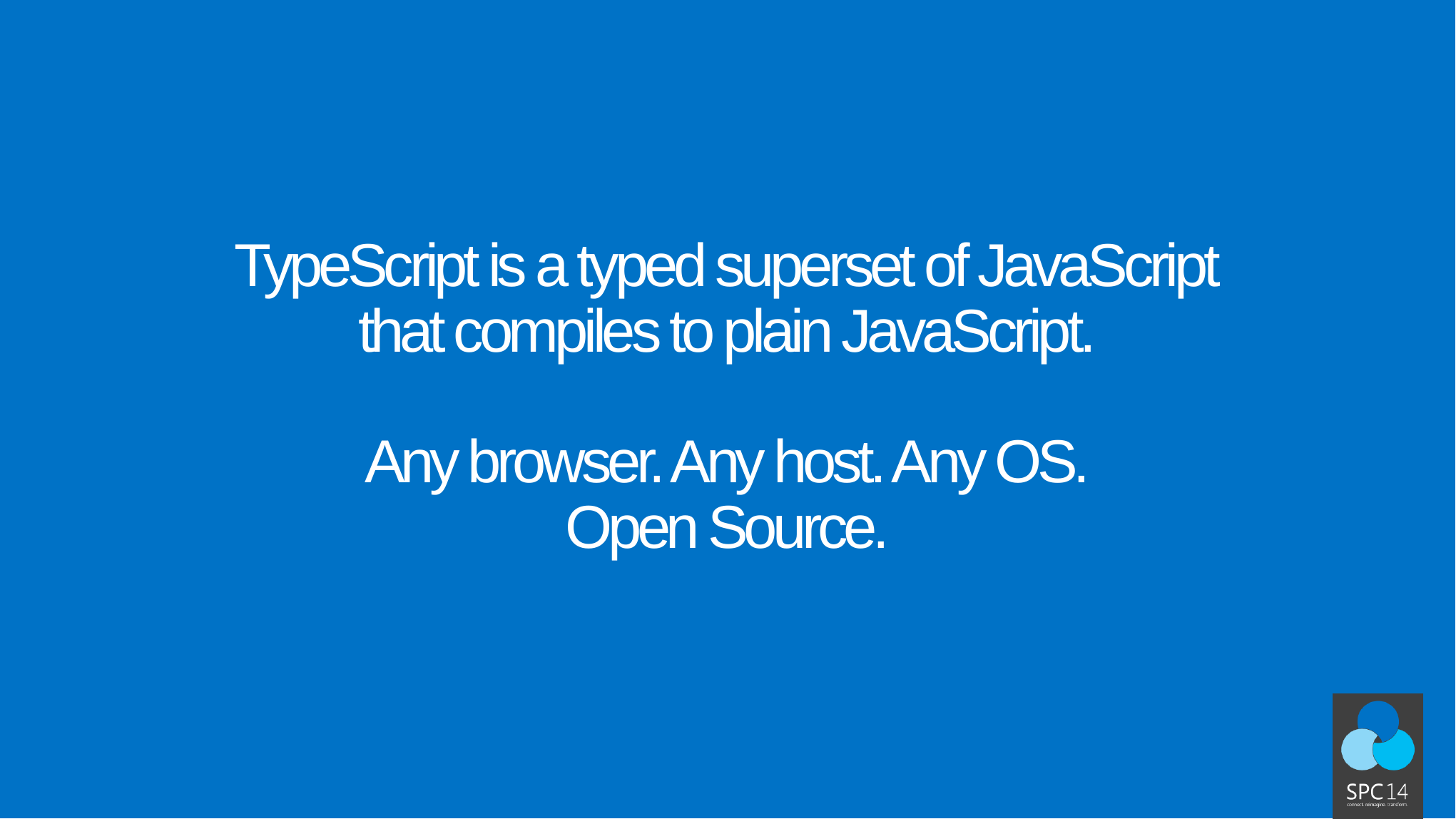

TypeScript is a typed superset of JavaScript
that compiles to plain JavaScript.
Any browser. Any host. Any OS.
Open Source.